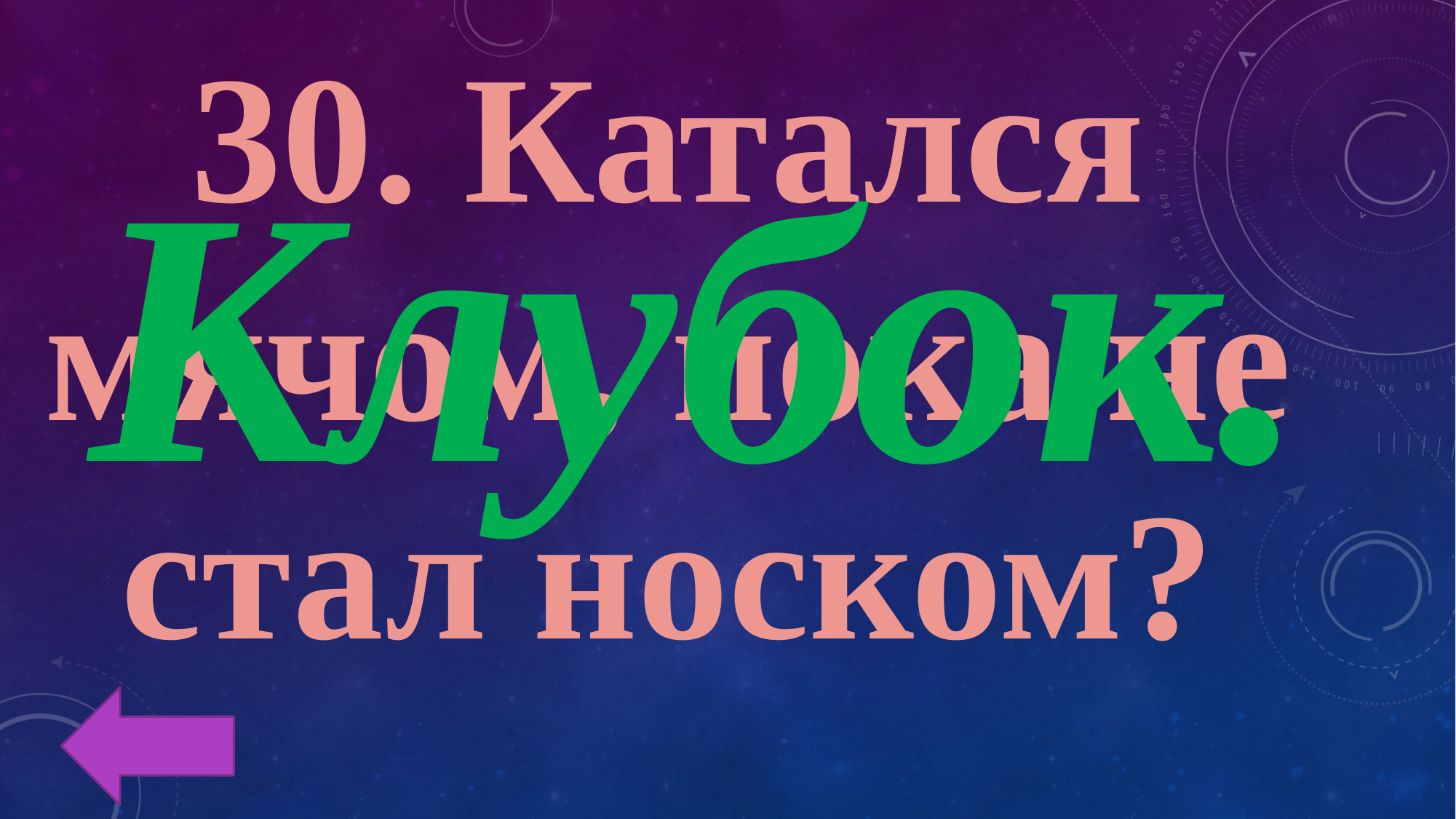

30. Катался мячом, пока не стал носком?
Клубок.